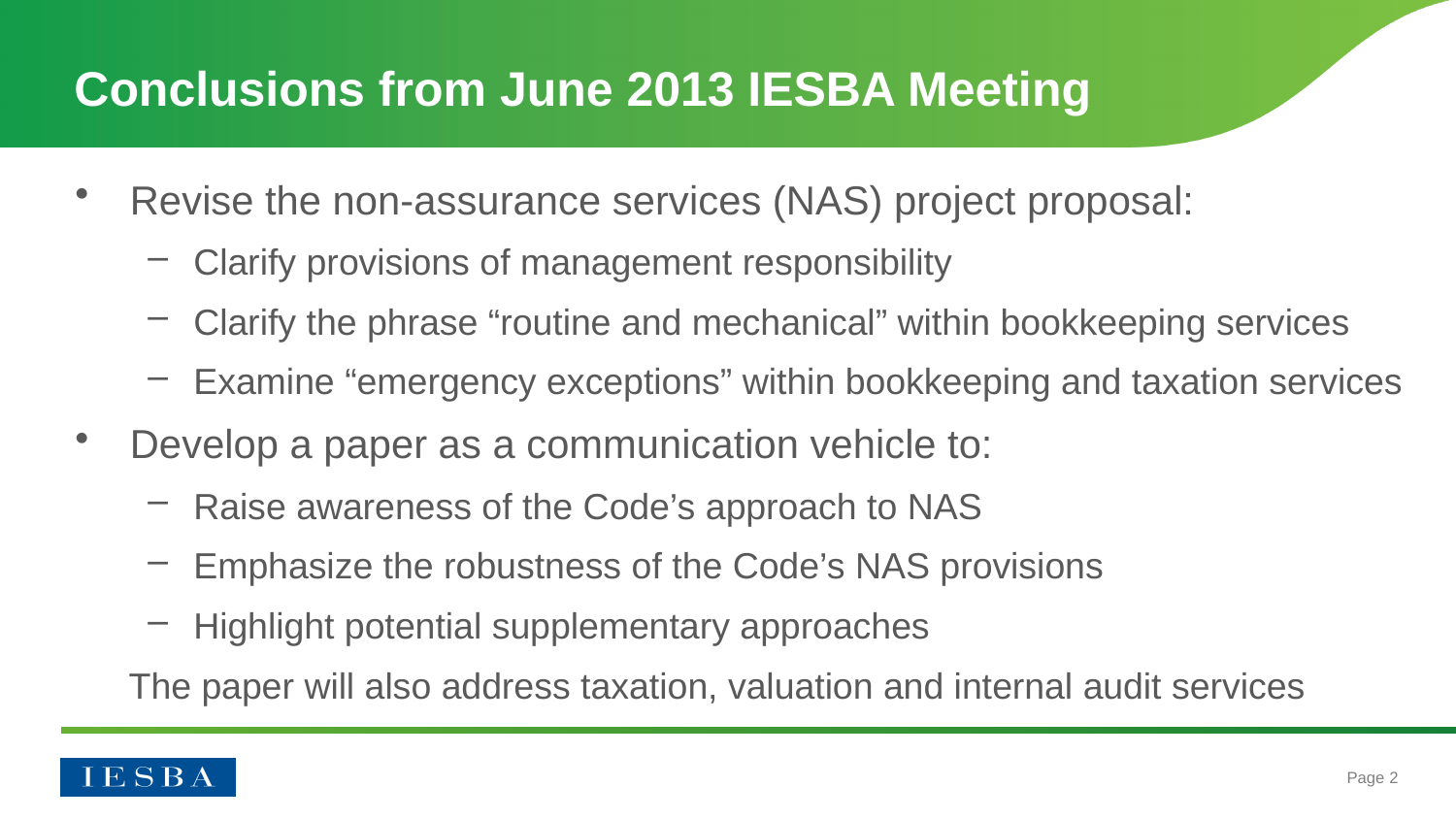

# Conclusions from June 2013 IESBA Meeting
Revise the non-assurance services (NAS) project proposal:
Clarify provisions of management responsibility
Clarify the phrase “routine and mechanical” within bookkeeping services
Examine “emergency exceptions” within bookkeeping and taxation services
Develop a paper as a communication vehicle to:
Raise awareness of the Code’s approach to NAS
Emphasize the robustness of the Code’s NAS provisions
Highlight potential supplementary approaches
The paper will also address taxation, valuation and internal audit services